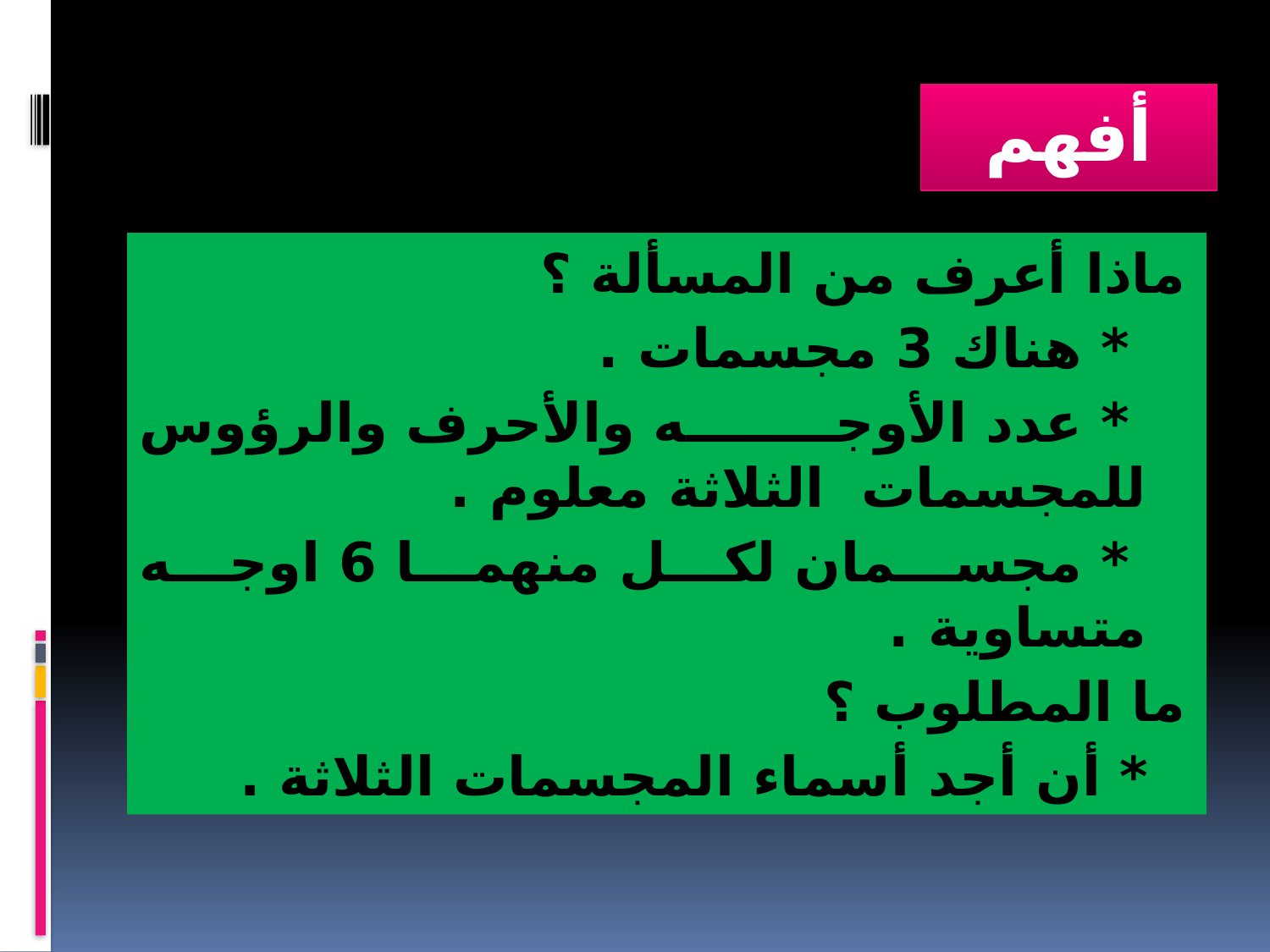

# أفهم
ماذا أعرف من المسألة ؟
   * هناك 3 مجسمات .
   * عدد الأوجه والأحرف والرؤوس للمجسمات  الثلاثة معلوم .
   * مجسمان لكل منهما 6 اوجه متساوية .
ما المطلوب ؟
  * أن أجد أسماء المجسمات الثلاثة .